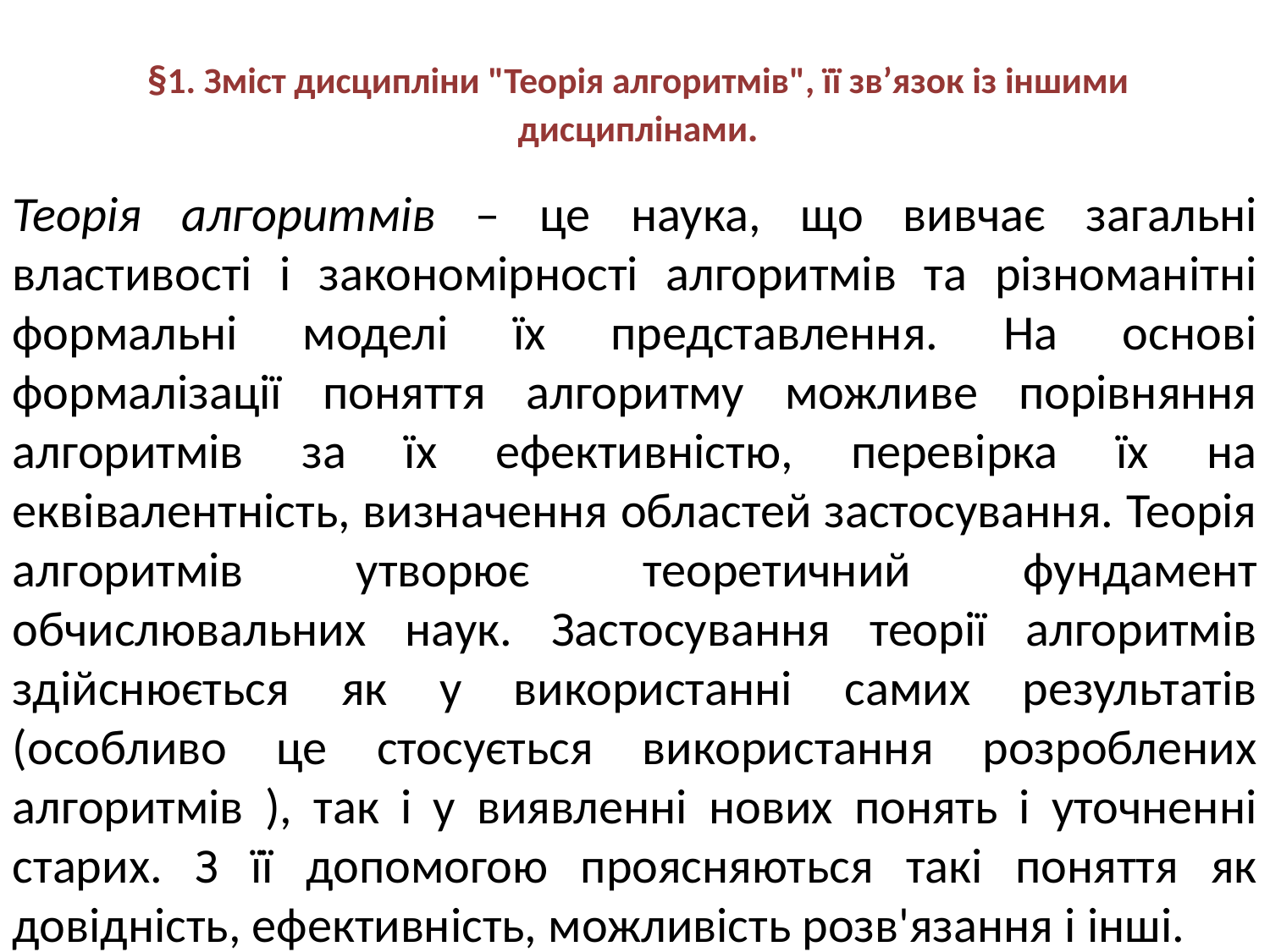

# §1. Зміст дисципліни "Теорія алгоритмів", її зв’язок із іншими дисциплінами.
Теорія алгоритмів – це наука, що вивчає загальні властивості і закономірності алгоритмів та різноманітні формальні моделі їх представлення. На основі формалізації поняття алгоритму можливе порівняння алгоритмів за їх ефективністю, перевірка їх на еквівалентність, визначення областей застосування. Теорія алгоритмів утворює теоретичний фундамент обчислювальних наук. Застосування теорії алгоритмів здійснюється як у використанні самих результатів (особливо це стосується використання розроблених алгоритмів ), так і у виявленні нових понять і уточненні старих. З її допомогою проясняються такі поняття як довідність, ефективність, можливість розв'язання і інші.